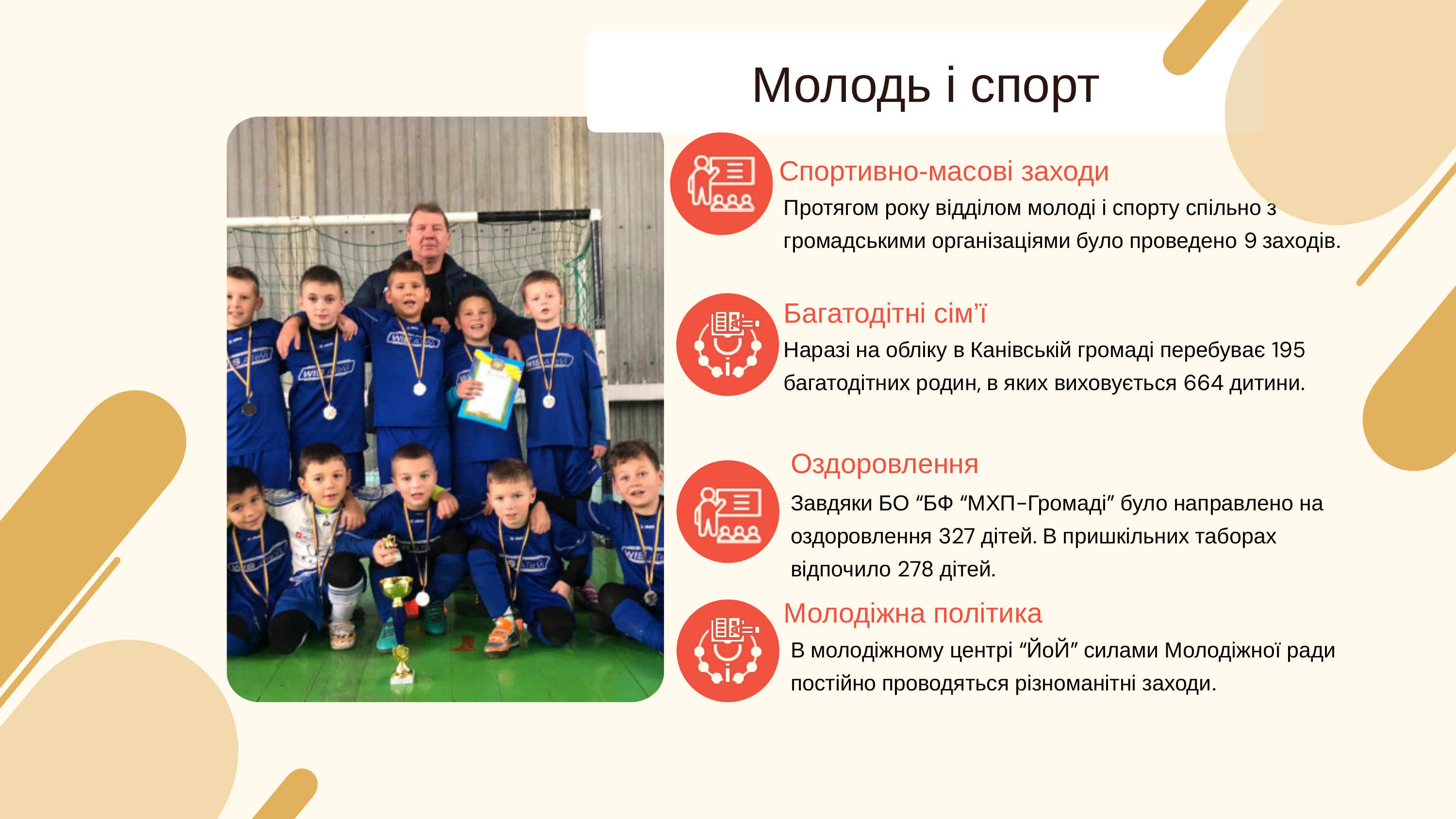

Молодь і спорт

Спортивно-масові заходи

Протягом року відділом молоді і спорту спільно з громадськими організаціями було проведено 9 заходів.
Багатодітні сім’ї

Наразі на обліку в Канівській громаді перебуває 195 багатодітних родин, в яких виховується 664 дитини.

Оздоровлення

Завдяки БО “БФ “МХП-Громаді” було направлено на оздоровлення 327 дітей. В пришкільних таборах відпочило 278 дітей.

Молодіжна політика

В молодіжному центрі “ЙоЙ” силами Молодіжної ради постійно проводяться різноманітні заходи.